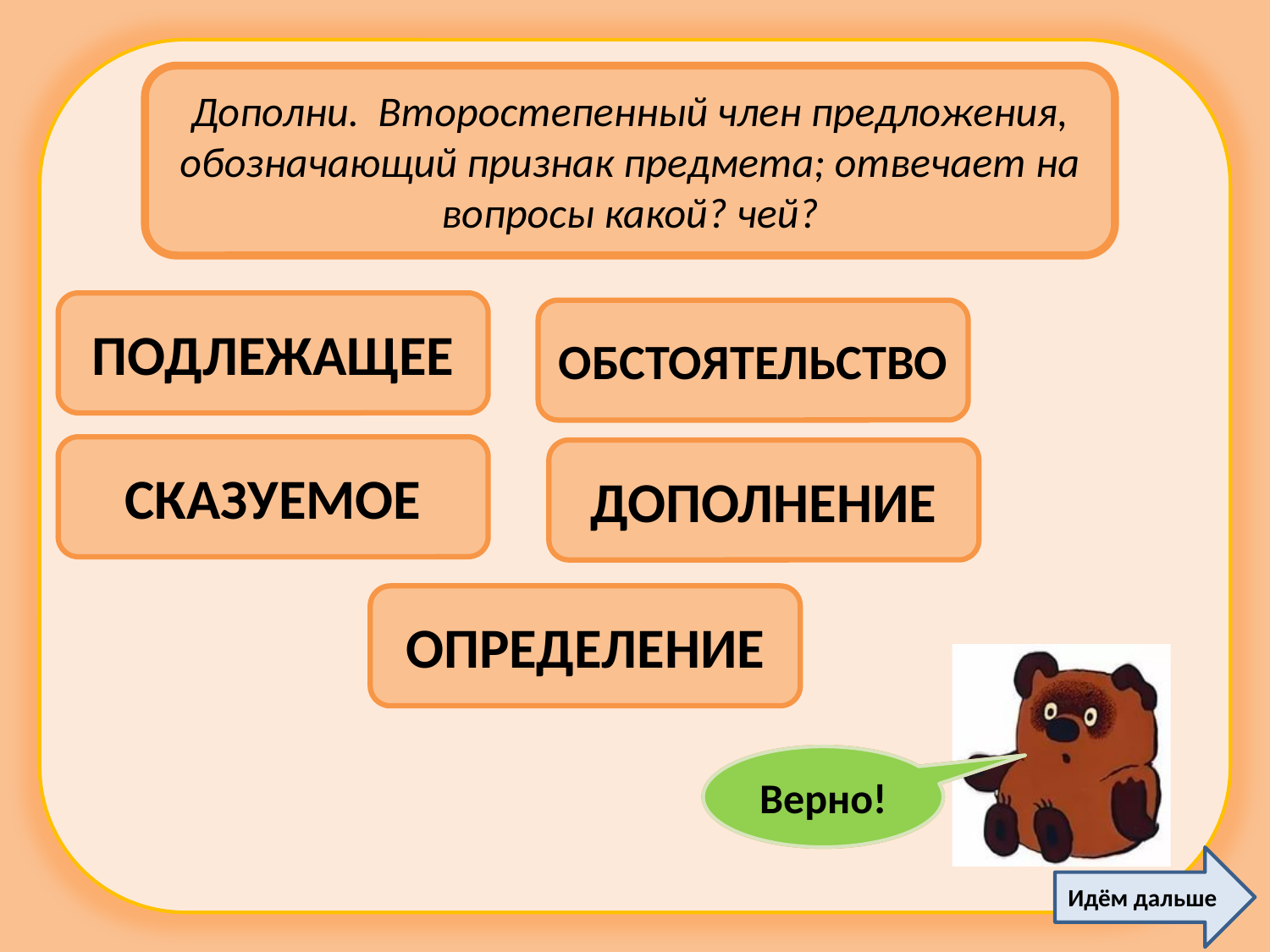

Дополни.  Второстепенный член предложения, обозначающий признак предмета; отвечает на вопросы какой? чей?

ПОДЛЕЖАЩЕЕ
ОБСТОЯТЕЛЬСТВО
СКАЗУЕМОЕ
ДОПОЛНЕНИЕ

ОПРЕДЕЛЕНИЕ
Подумай еще
Верно!
Идём дальше